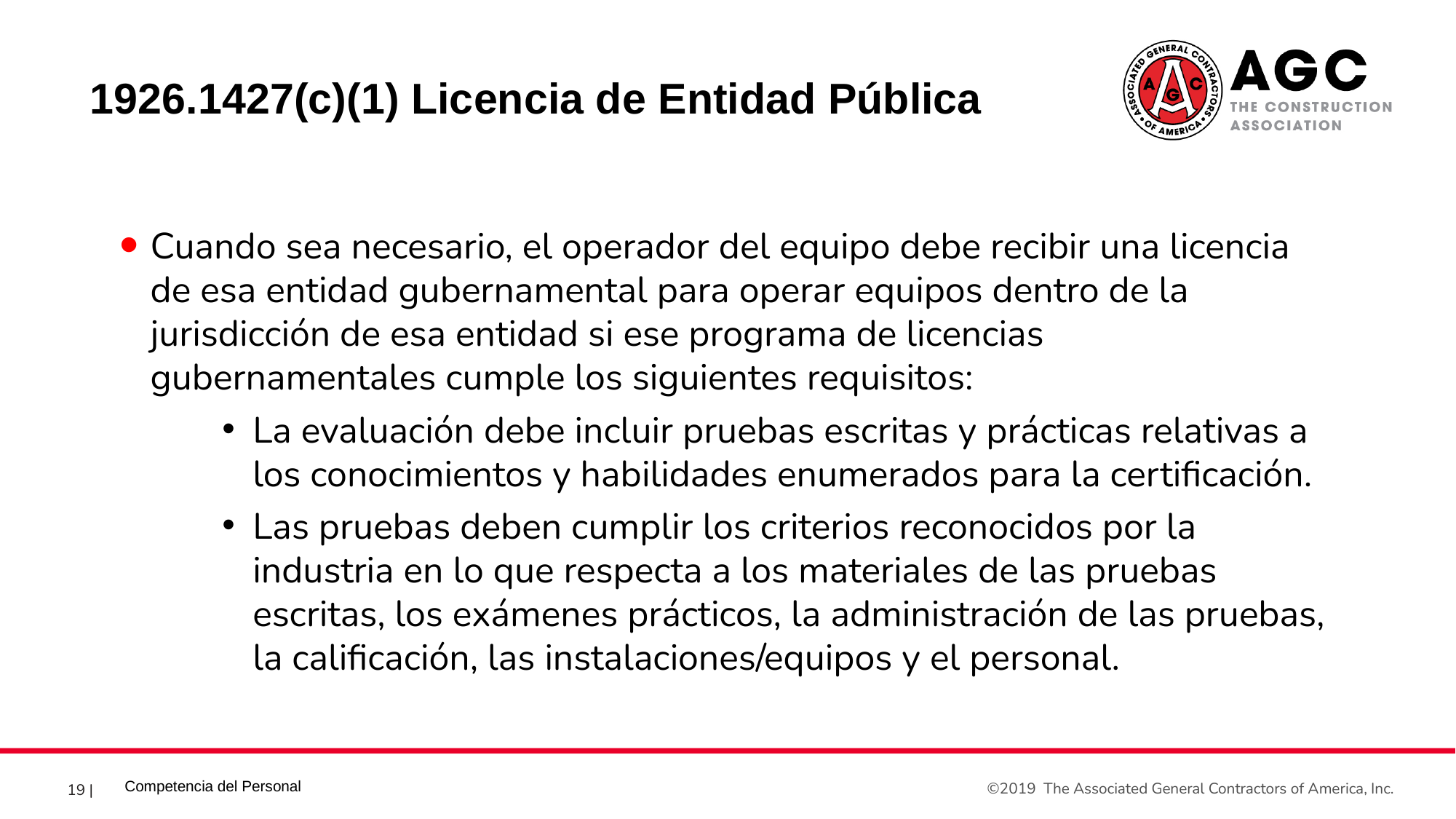

1926.1427(c)(1) Licencia de Entidad Pública

Cuando sea necesario, el operador del equipo debe recibir una licencia de esa entidad gubernamental para operar equipos dentro de la jurisdicción de esa entidad si ese programa de licencias gubernamentales cumple los siguientes requisitos:
La evaluación debe incluir pruebas escritas y prácticas relativas a los conocimientos y habilidades enumerados para la certificación.
Las pruebas deben cumplir los criterios reconocidos por la industria en lo que respecta a los materiales de las pruebas escritas, los exámenes prácticos, la administración de las pruebas, la calificación, las instalaciones/equipos y el personal.
Competencia del Personal